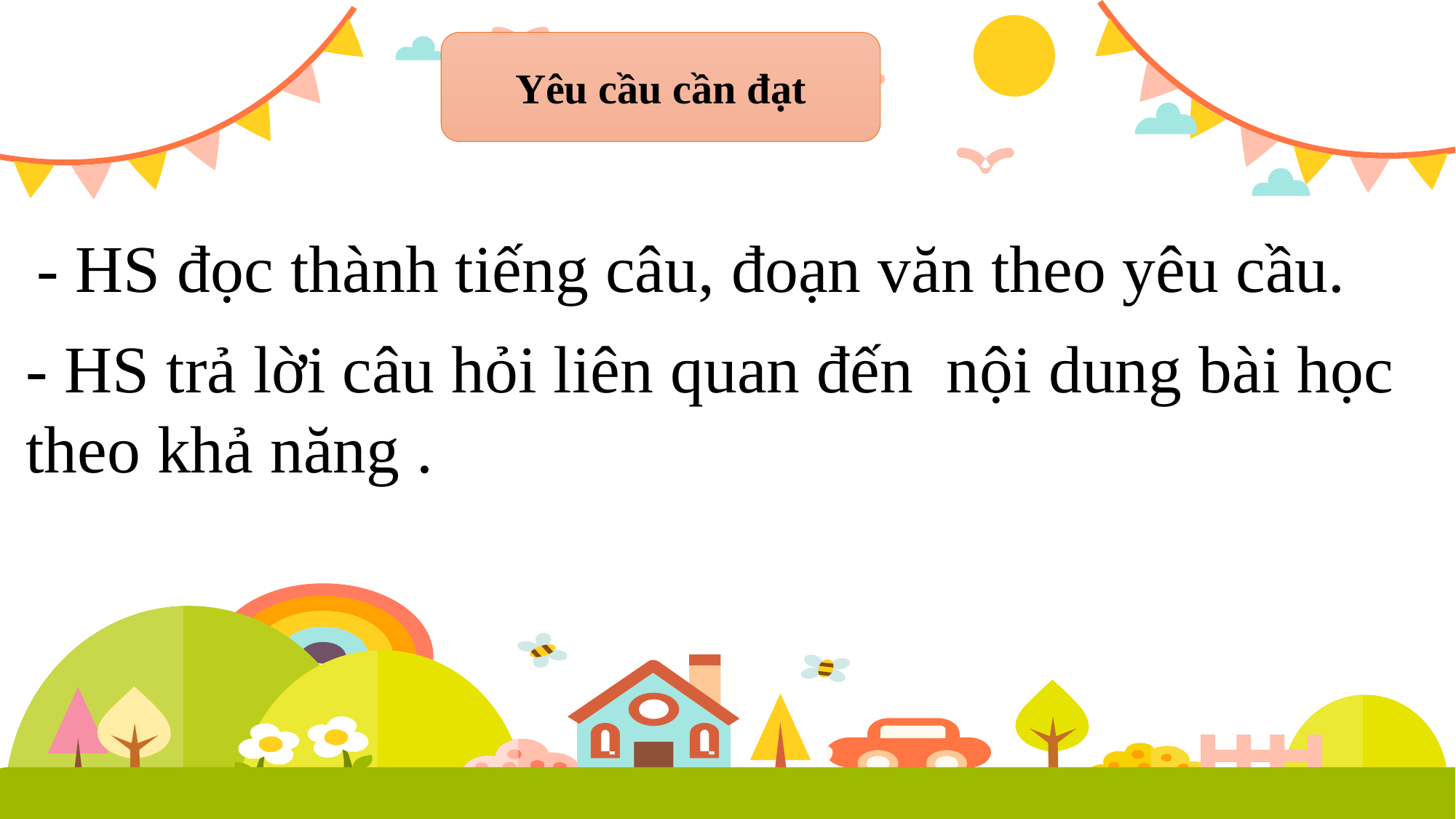

Yêu cầu cần đạt

- HS đọc thành tiếng câu, đoạn văn theo yêu cầu.
- HS trả lời câu hỏi liên quan đến  nội dung bài học theo khả năng .